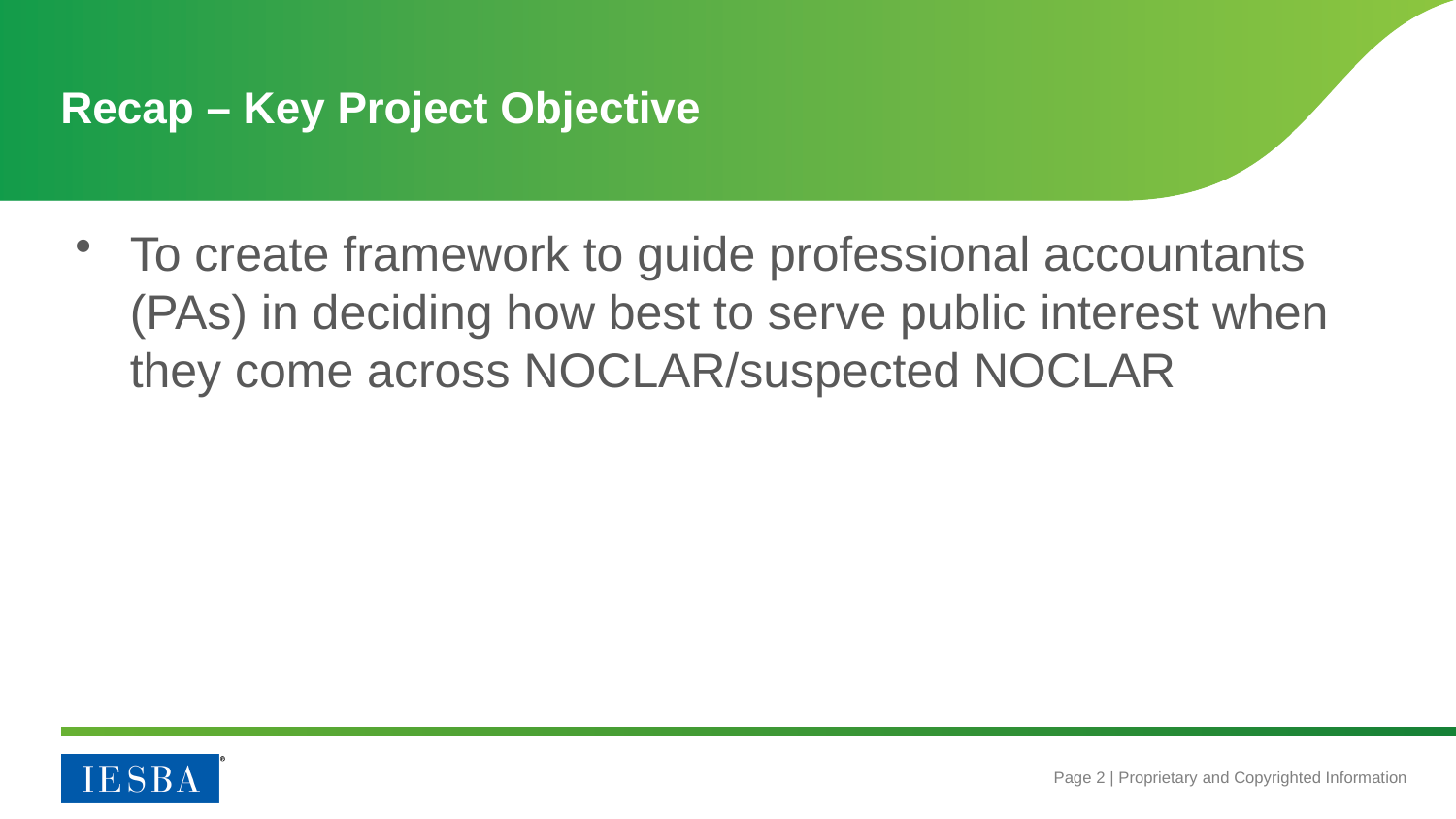

# Recap – Key Project Objective
To create framework to guide professional accountants (PAs) in deciding how best to serve public interest when they come across NOCLAR/suspected NOCLAR